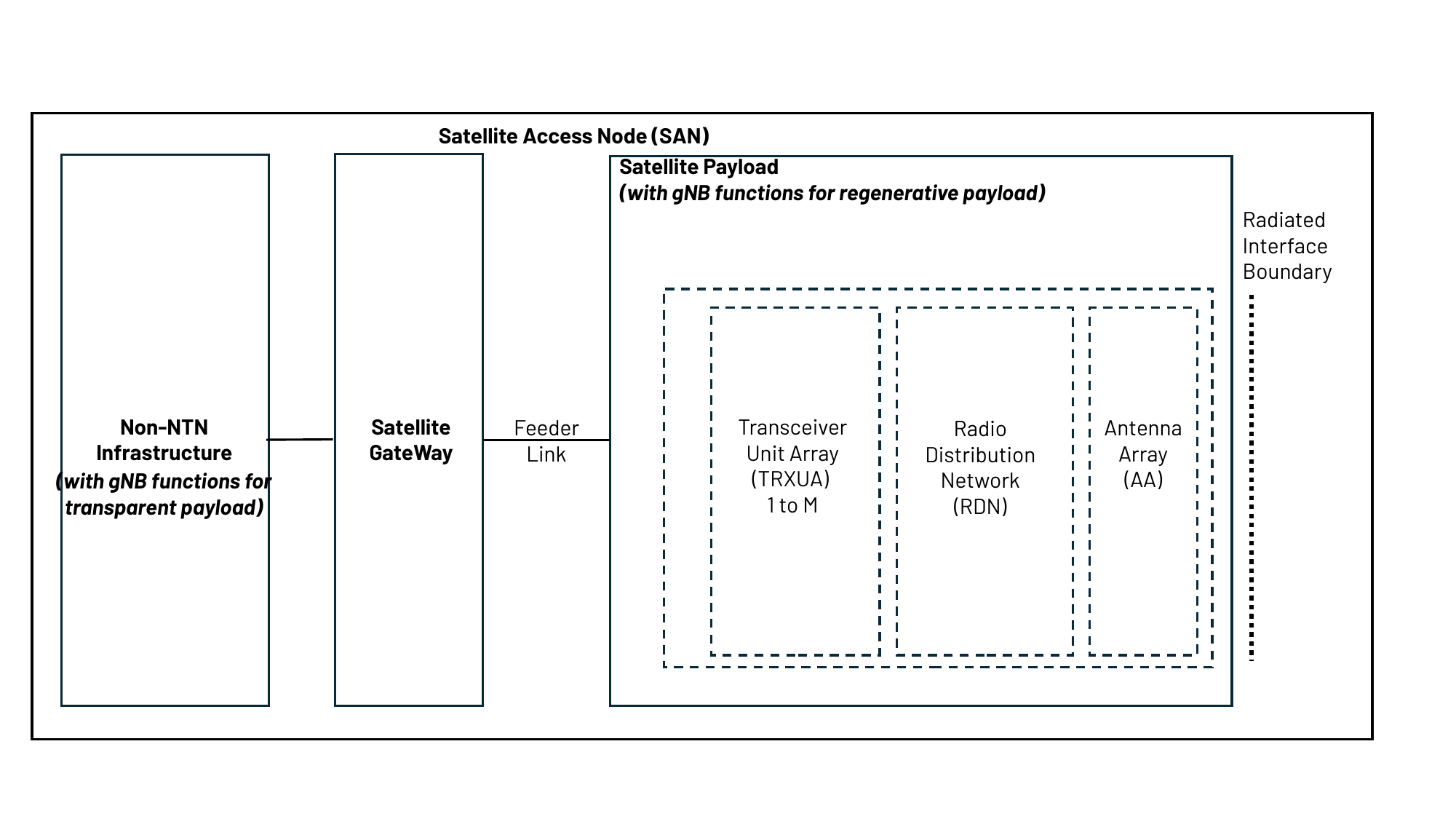

Satellite Access Node (SAN)
Satellite Payload
(with gNB functions for regenerative payload)

Radiated
Interface
Boundary

Non-NTN Infrastructure
Satellite GateWay
Transceiver Unit Array (TRXUA)
1 to M
Feeder
Link
Antenna
Array
(AA)
Radio
Distribution
Network
(RDN)
(with gNB functions for transparent payload)